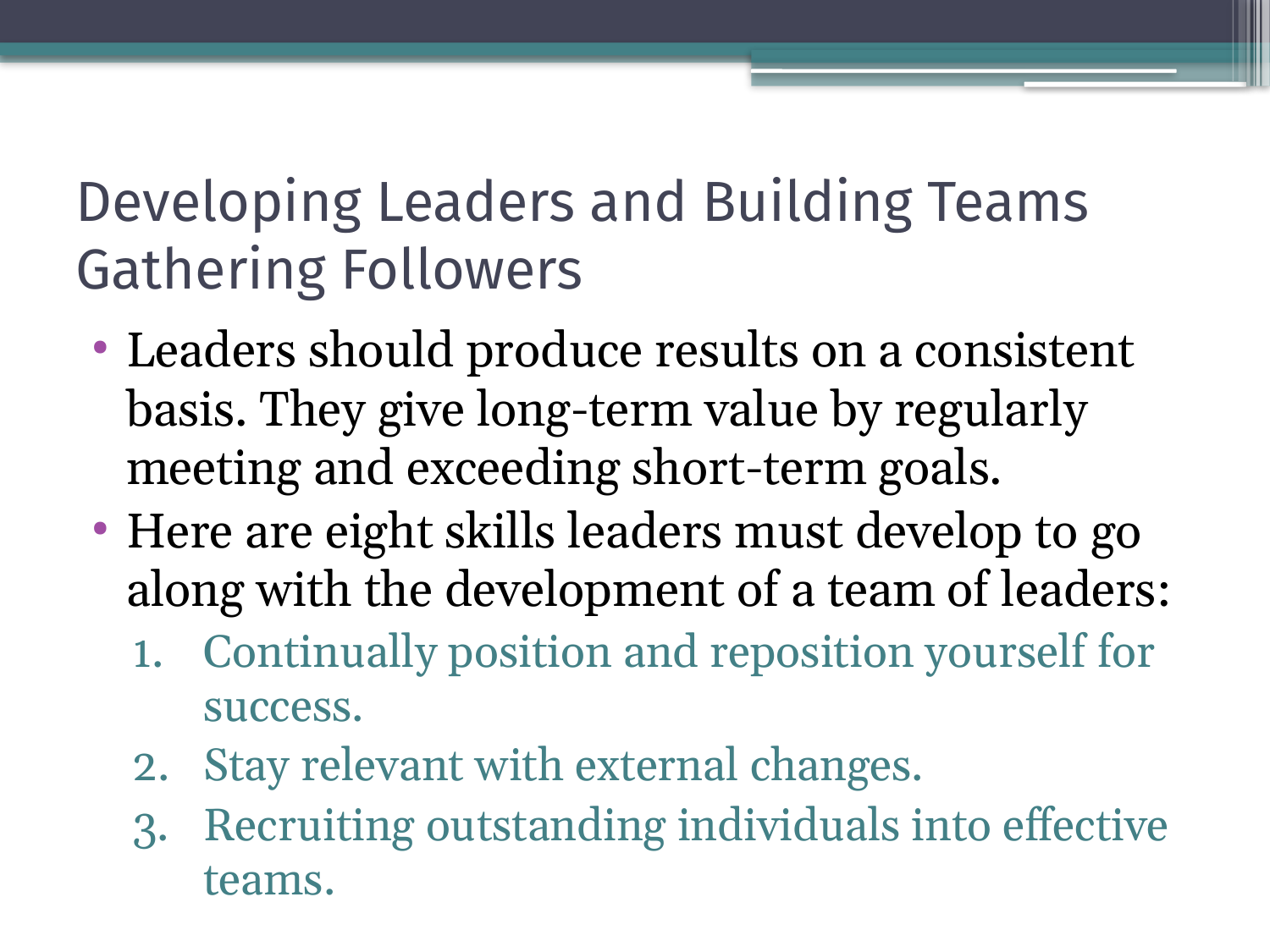

# Developing Leaders and Building Teams Gathering Followers
Leaders should produce results on a consistent basis. They give long-term value by regularly meeting and exceeding short-term goals.
Here are eight skills leaders must develop to go along with the development of a team of leaders:
Continually position and reposition yourself for success.
Stay relevant with external changes.
Recruiting outstanding individuals into effective teams.